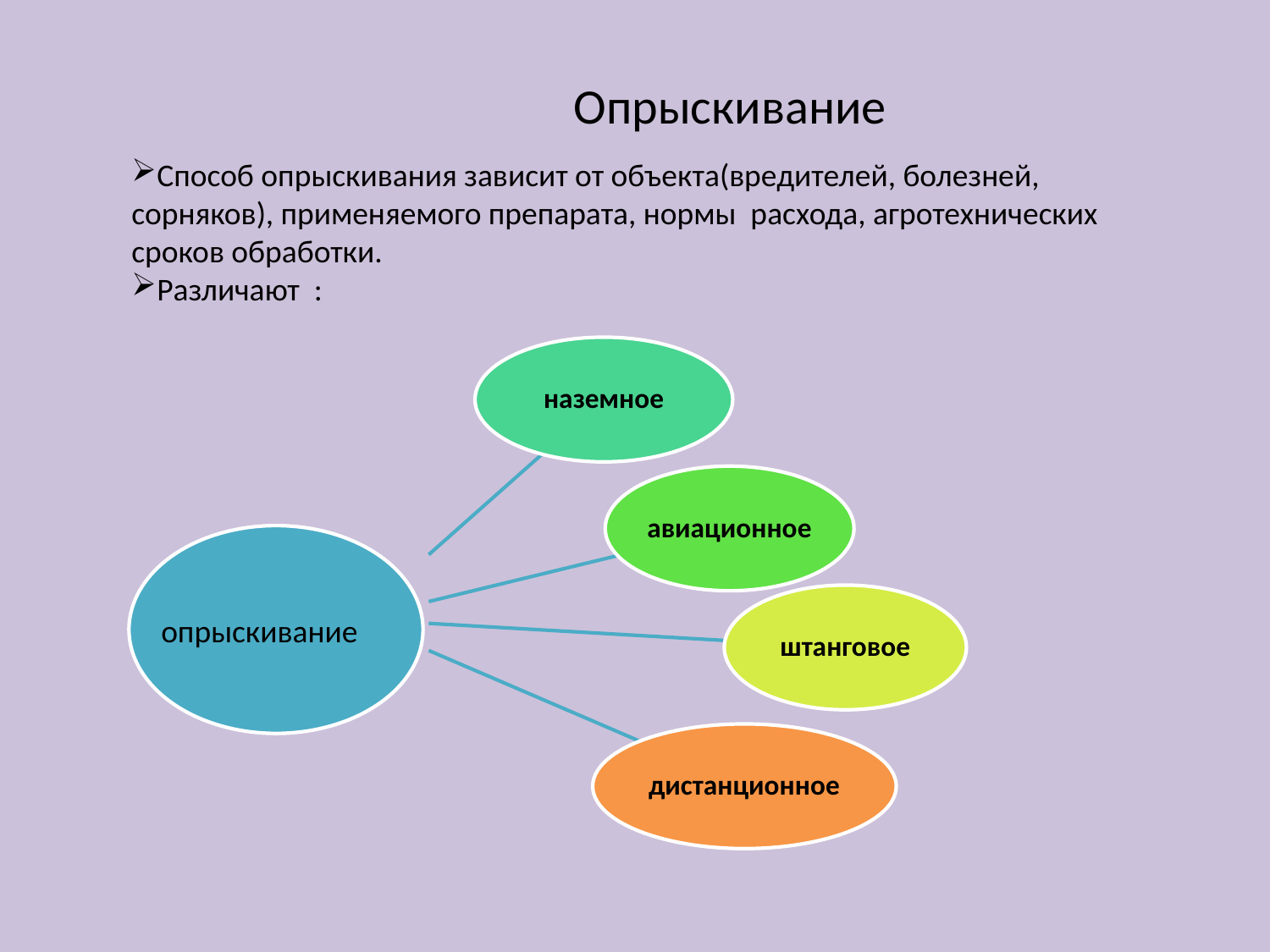

Опрыскивание
Способ опрыскивания зависит от объекта(вредителей, болезней, сорняков), применяемого препарата, нормы  расхода, агротехнических сроков обработки.
Различают  :

наземное

авиационное

штанговое

дистанционное

опрыскивание